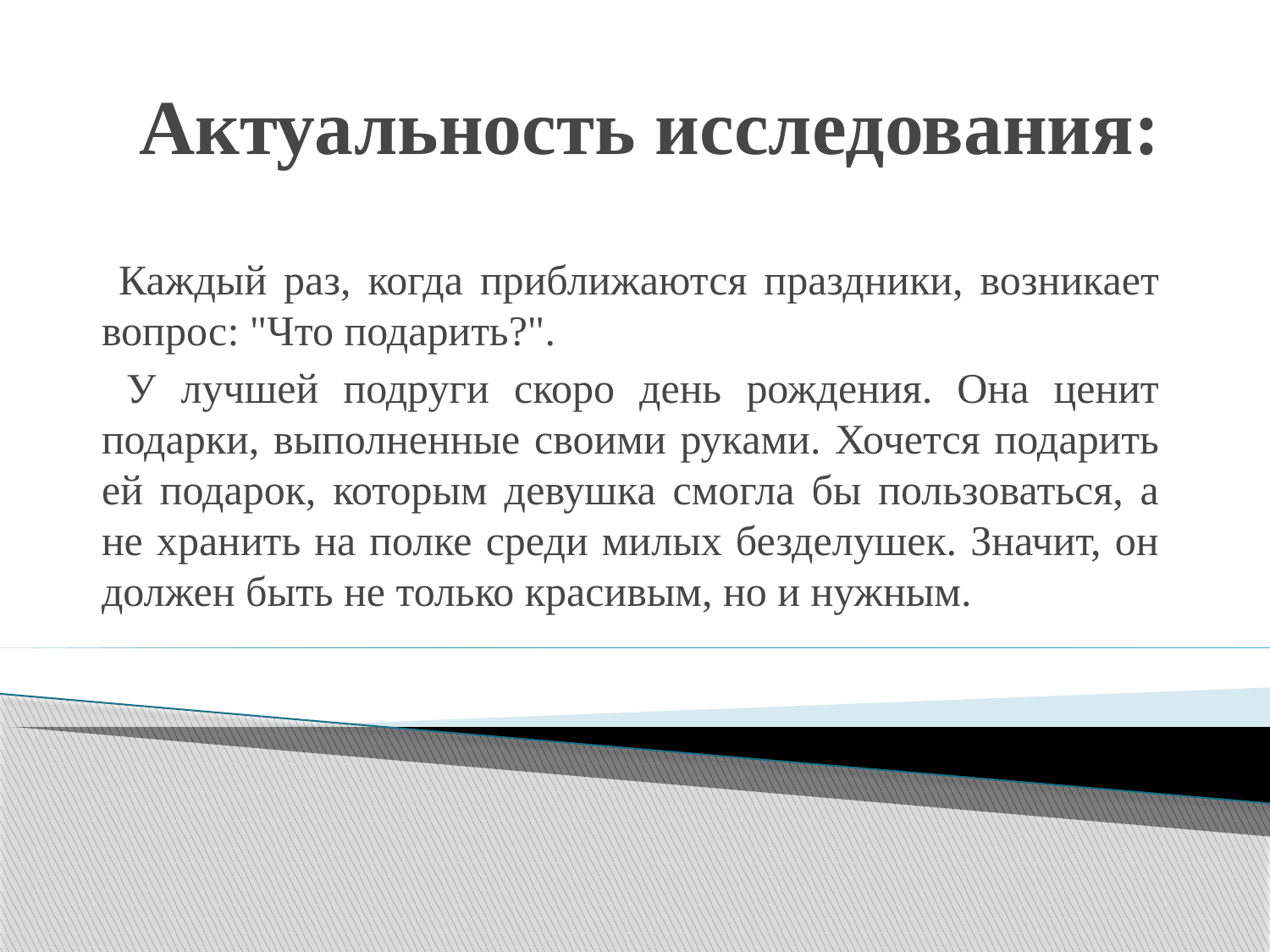

# Актуальность исследования:
 Каждый раз, когда приближаются праздники, возникает вопрос: "Что подарить?".
 У лучшей подруги скоро день рождения. Она ценит подарки, выполненные своими руками. Хочется подарить ей подарок, которым девушка смогла бы пользоваться, а не хранить на полке среди милых безделушек. Значит, он должен быть не только красивым, но и нужным.